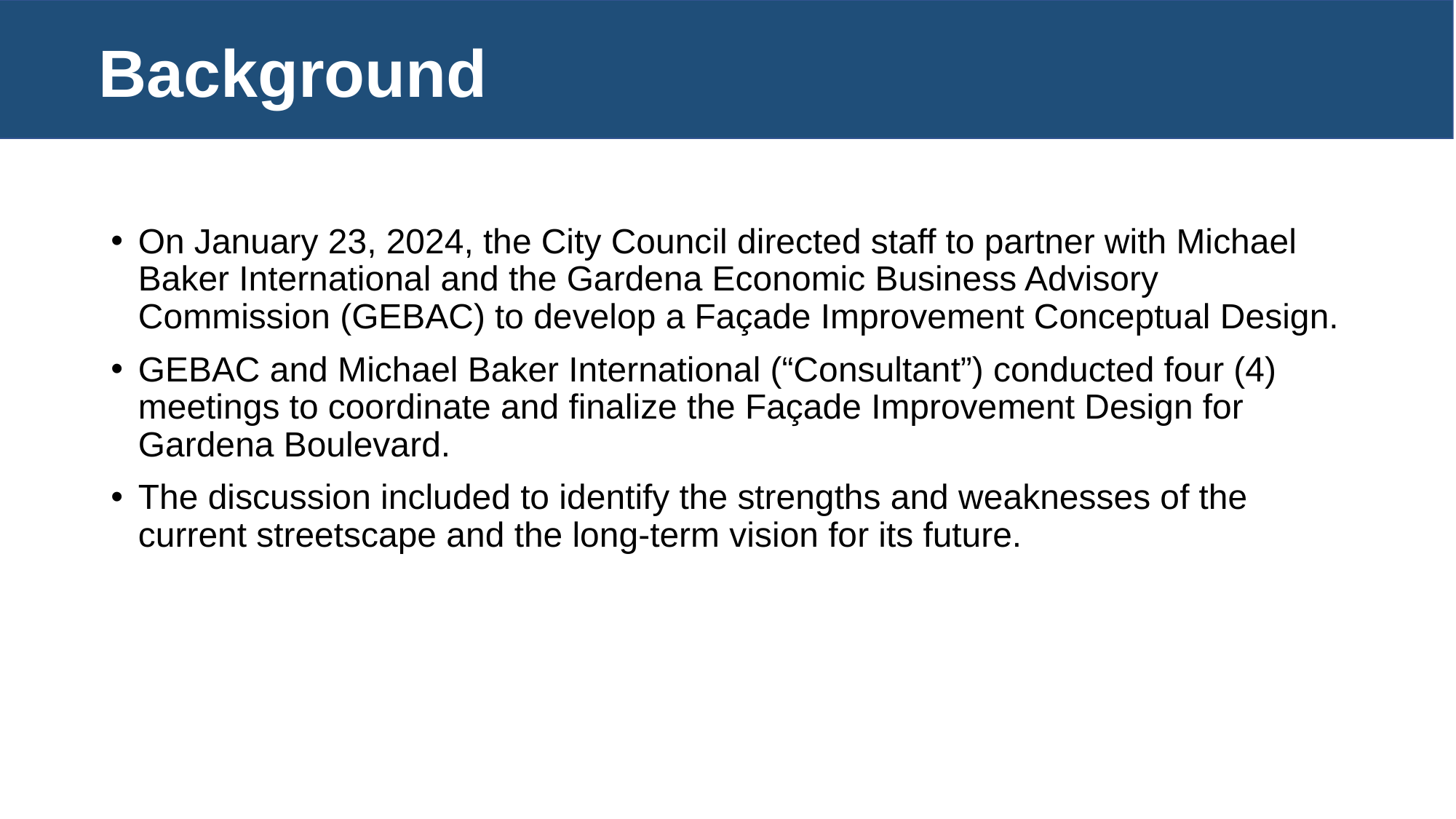

# Background
On January 23, 2024, the City Council directed staff to partner with Michael Baker International and the Gardena Economic Business Advisory Commission (GEBAC) to develop a Façade Improvement Conceptual Design.
GEBAC and Michael Baker International (“Consultant”) conducted four (4) meetings to coordinate and finalize the Façade Improvement Design for Gardena Boulevard.
The discussion included to identify the strengths and weaknesses of the current streetscape and the long-term vision for its future.